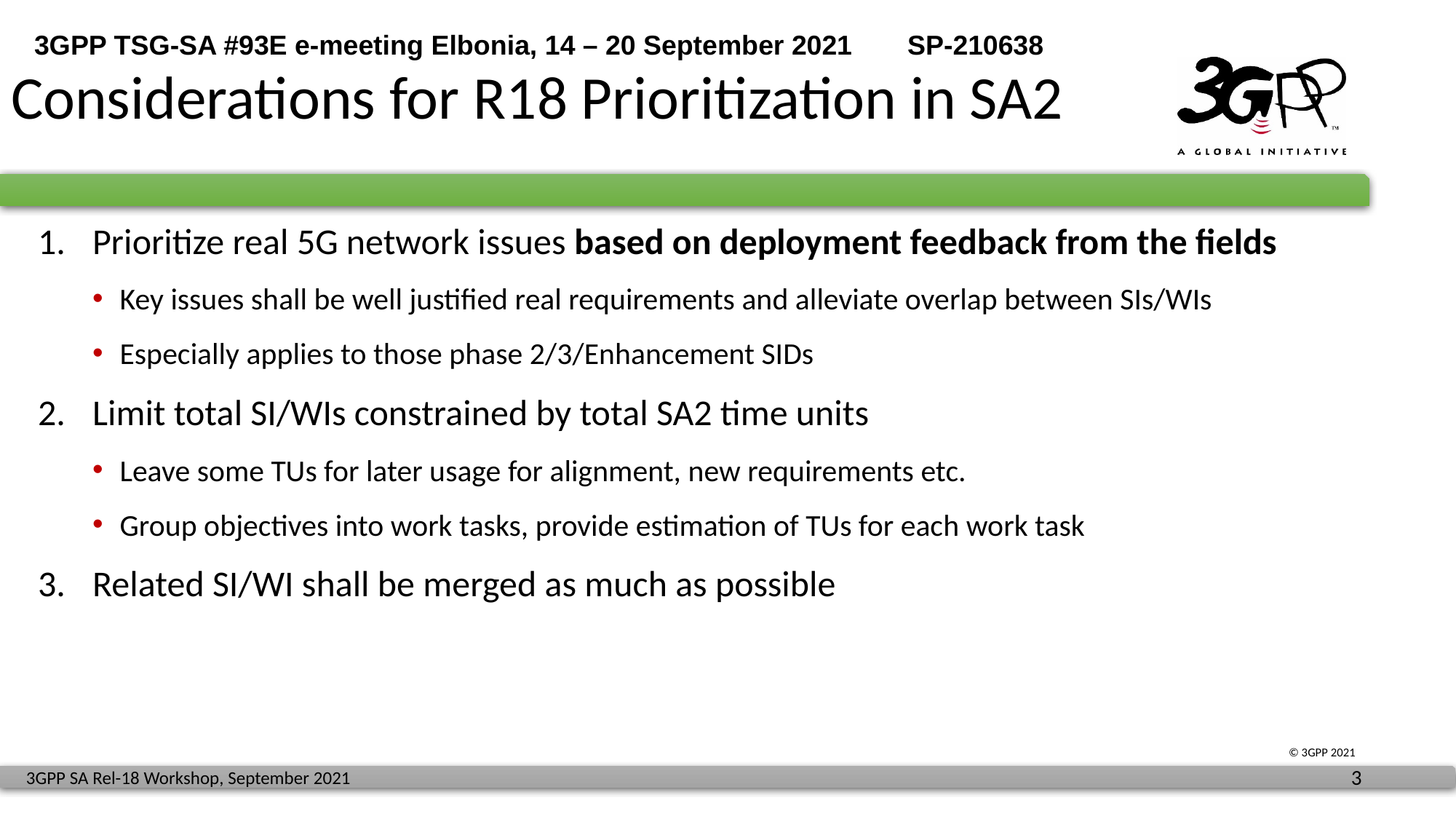

# Considerations for R18 Prioritization in SA2
Prioritize real 5G network issues based on deployment feedback from the fields
Key issues shall be well justified real requirements and alleviate overlap between SIs/WIs
Especially applies to those phase 2/3/Enhancement SIDs
Limit total SI/WIs constrained by total SA2 time units
Leave some TUs for later usage for alignment, new requirements etc.
Group objectives into work tasks, provide estimation of TUs for each work task
Related SI/WI shall be merged as much as possible